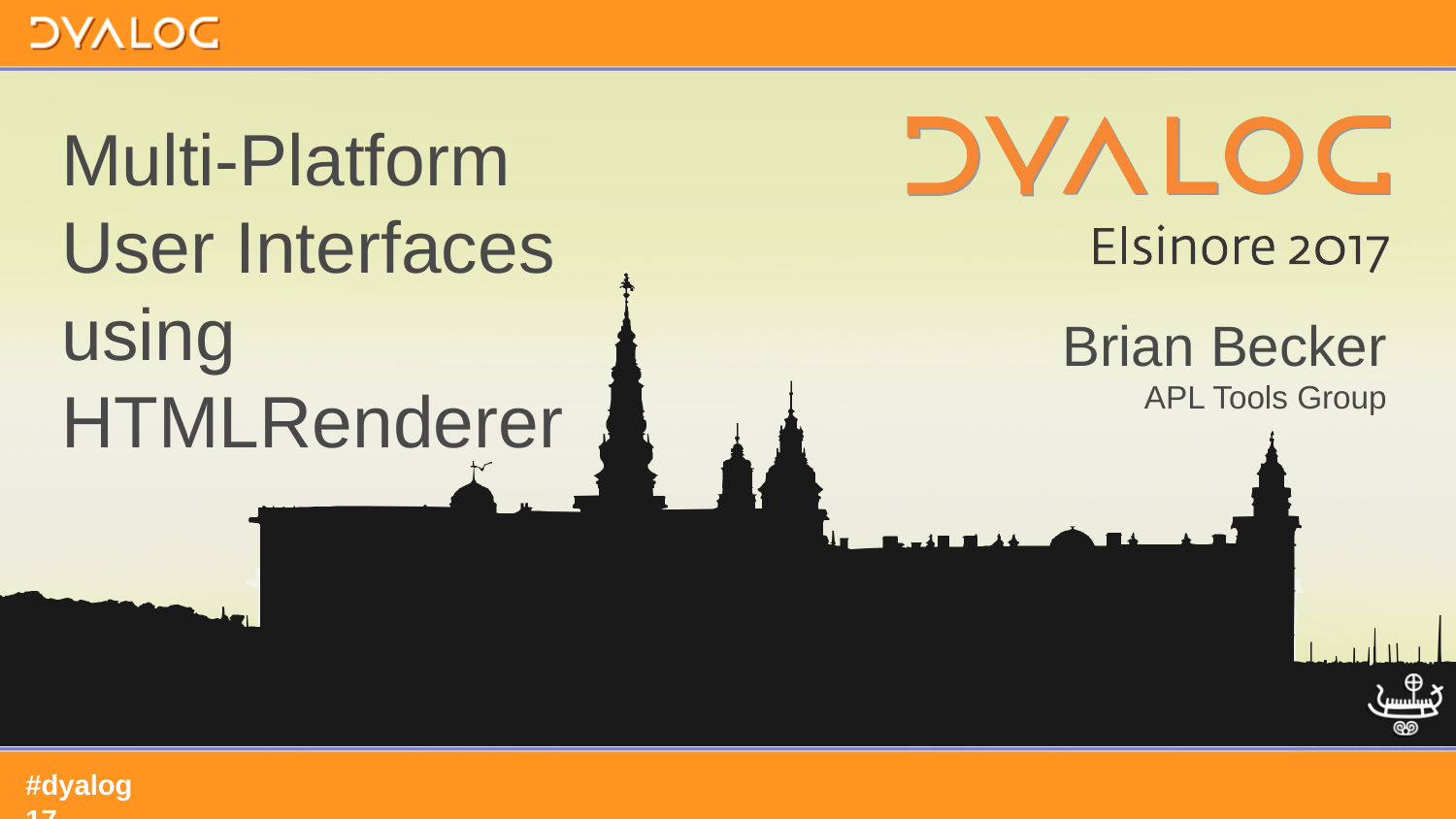

# Multi-Platform User Interfaces using HTMLRenderer
Brian Becker
APL Tools Group